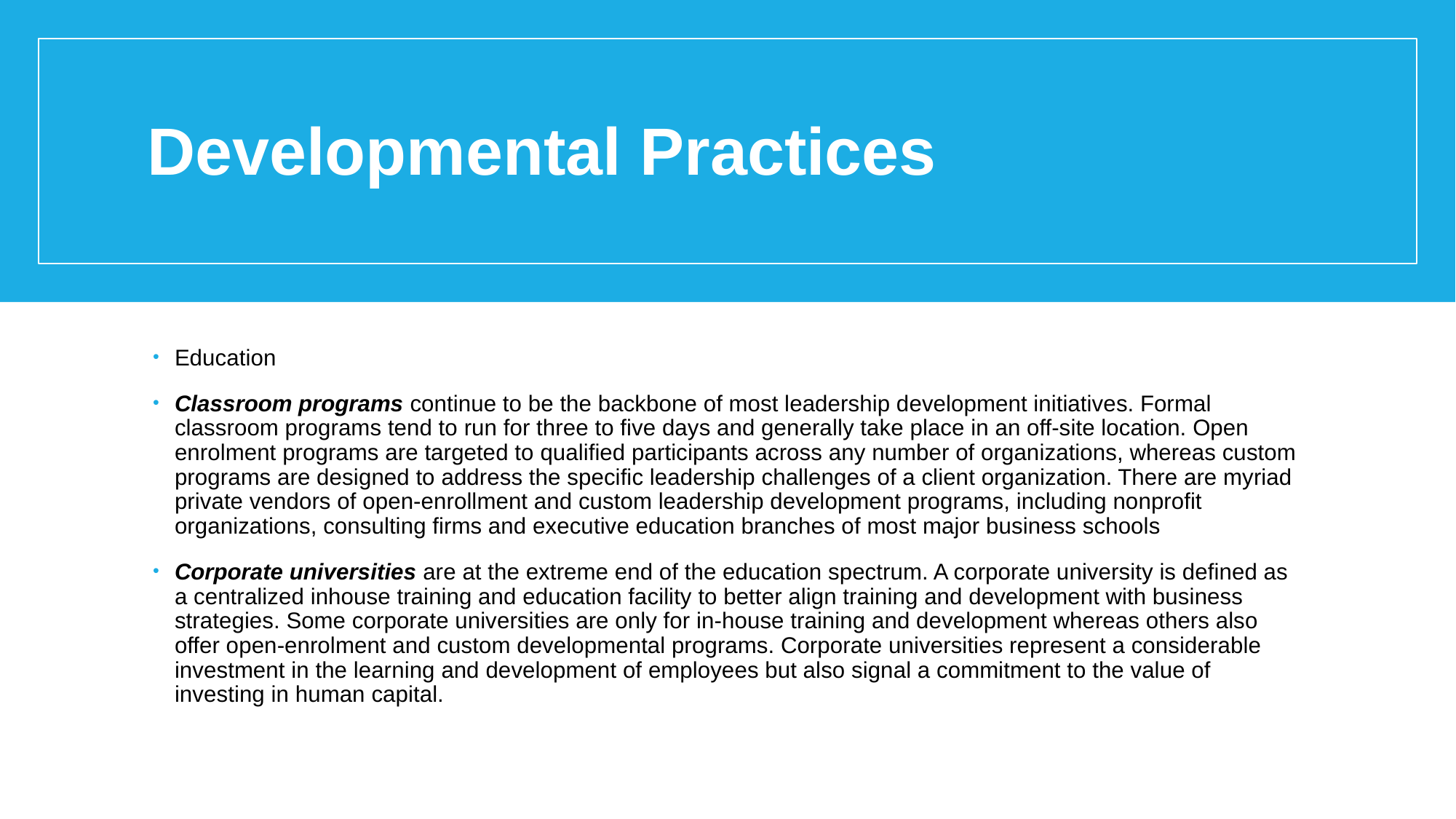

# Developmental Practices

Education
Classroom programs continue to be the backbone of most leadership development initiatives. Formal classroom programs tend to run for three to five days and generally take place in an off-site location. Open enrolment programs are targeted to qualified participants across any number of organizations, whereas custom programs are designed to address the specific leadership challenges of a client organization. There are myriad private vendors of open-enrollment and custom leadership development programs, including nonprofit organizations, consulting firms and executive education branches of most major business schools
Corporate universities are at the extreme end of the education spectrum. A corporate university is defined as a centralized inhouse training and education facility to better align training and development with business strategies. Some corporate universities are only for in-house training and development whereas others also offer open-enrolment and custom developmental programs. Corporate universities represent a considerable investment in the learning and development of employees but also signal a commitment to the value of investing in human capital.